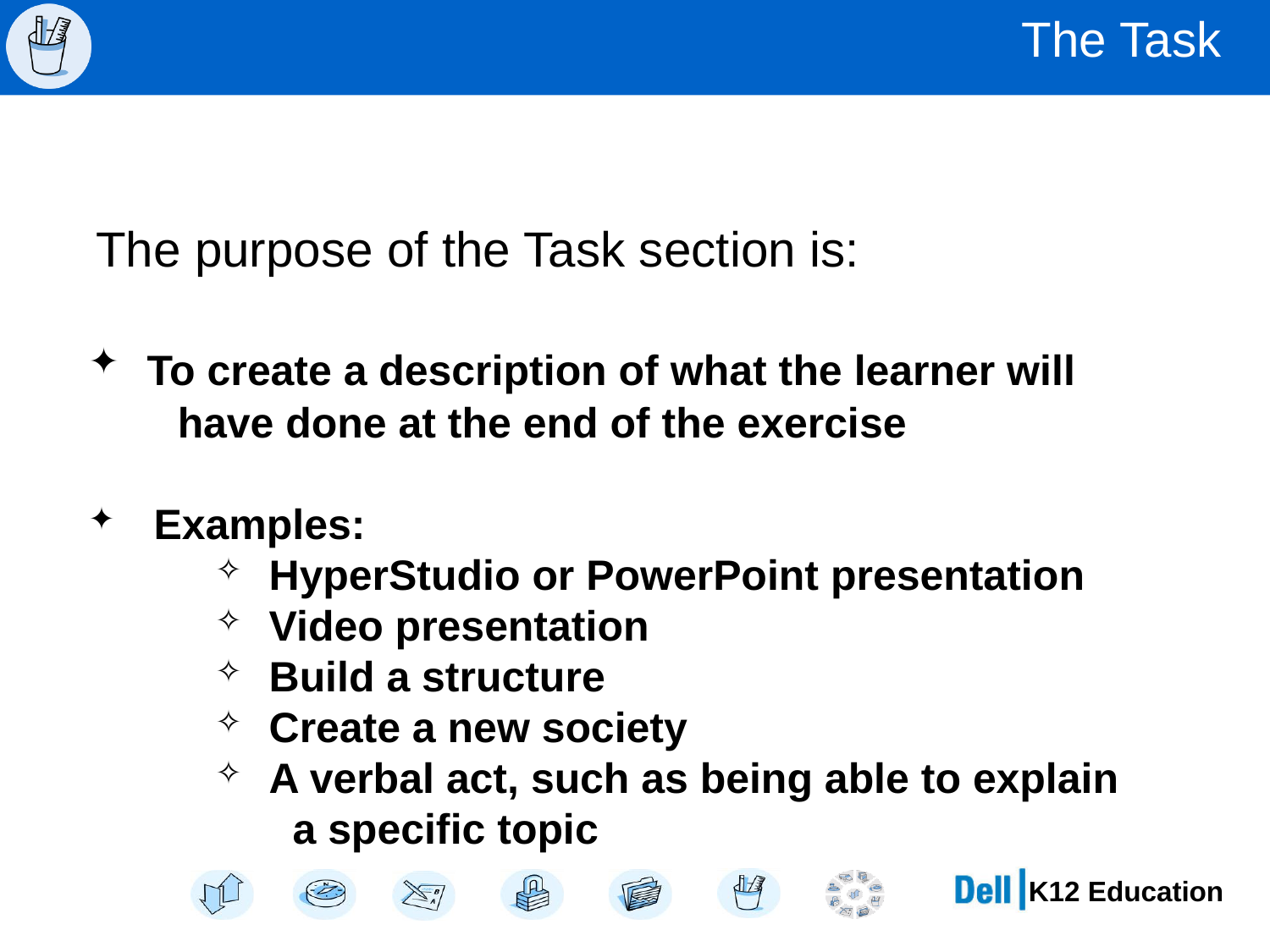

# The Task
   The purpose of the Task section is:

  To create a description of what the learner will
     have done at the end of the exercise

   Examples:
  HyperStudio or PowerPoint presentation
  Video presentation
  Build a structure
  Create a new society
  A verbal act, such as being able to explain
    a specific topic